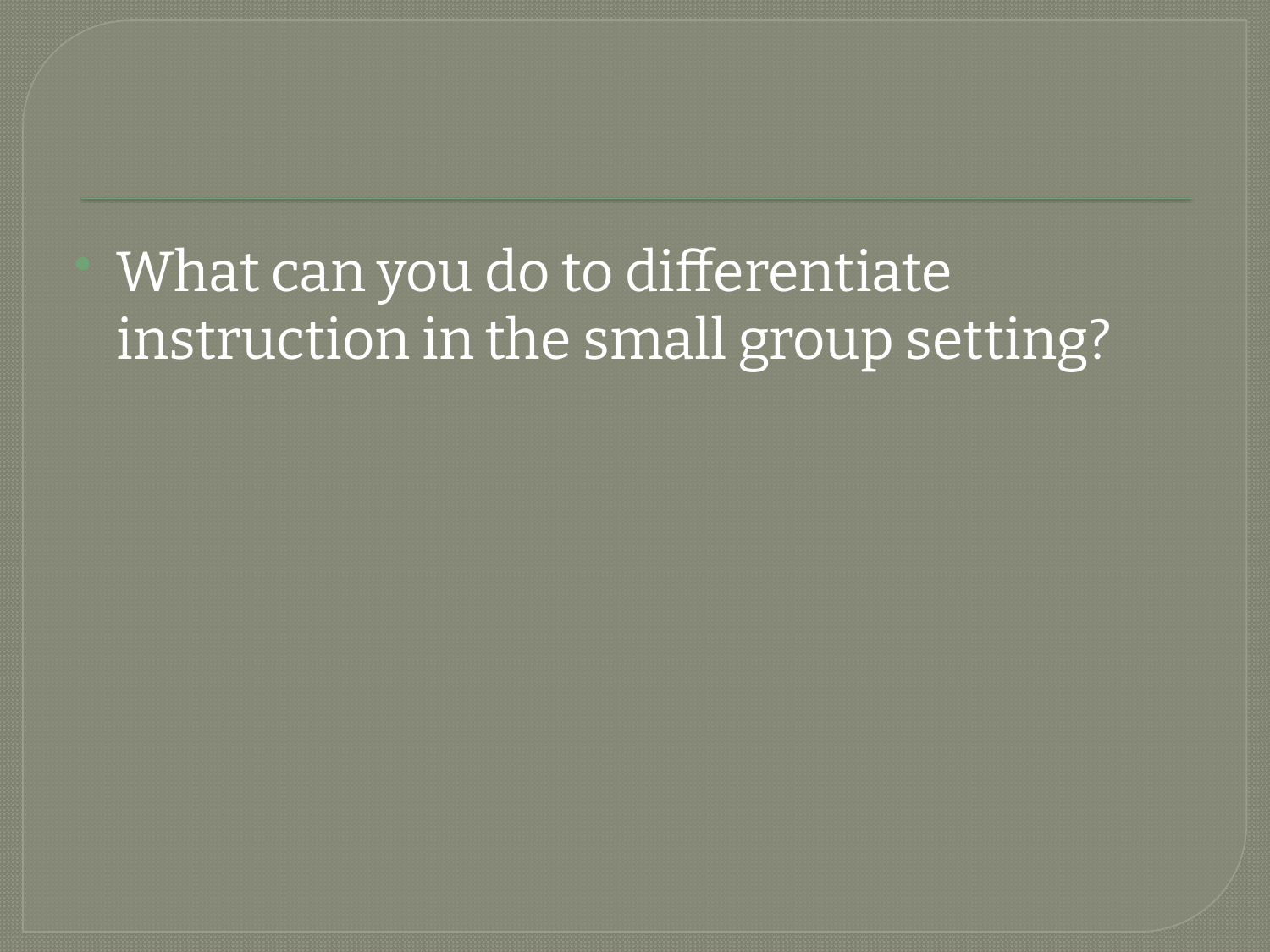

#
What can you do to differentiate instruction in the small group setting?